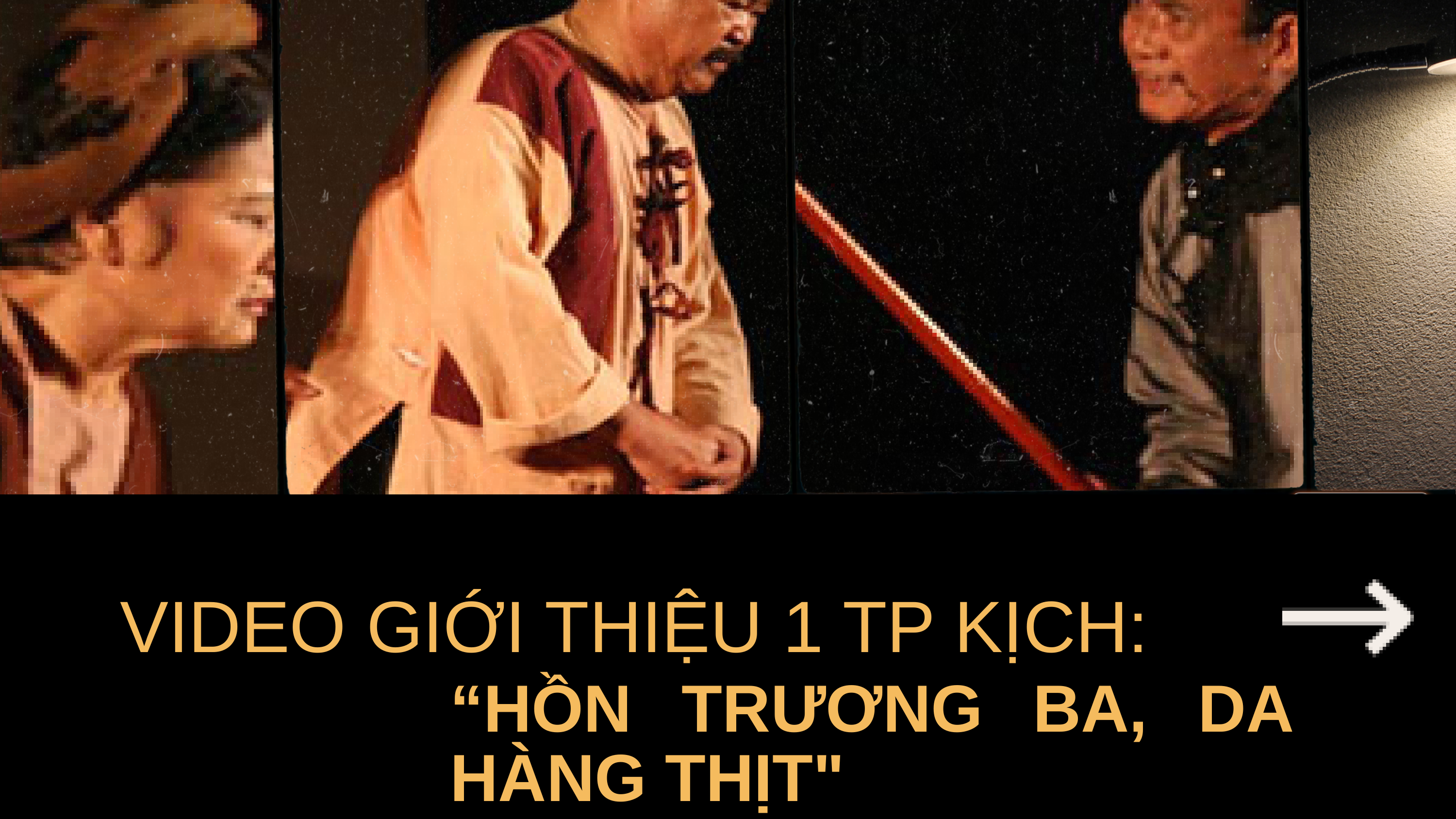

VIDEO GIỚI THIỆU 1 TP KỊCH:

“HỒN TRƯƠNG BA, DA HÀNG THỊT"